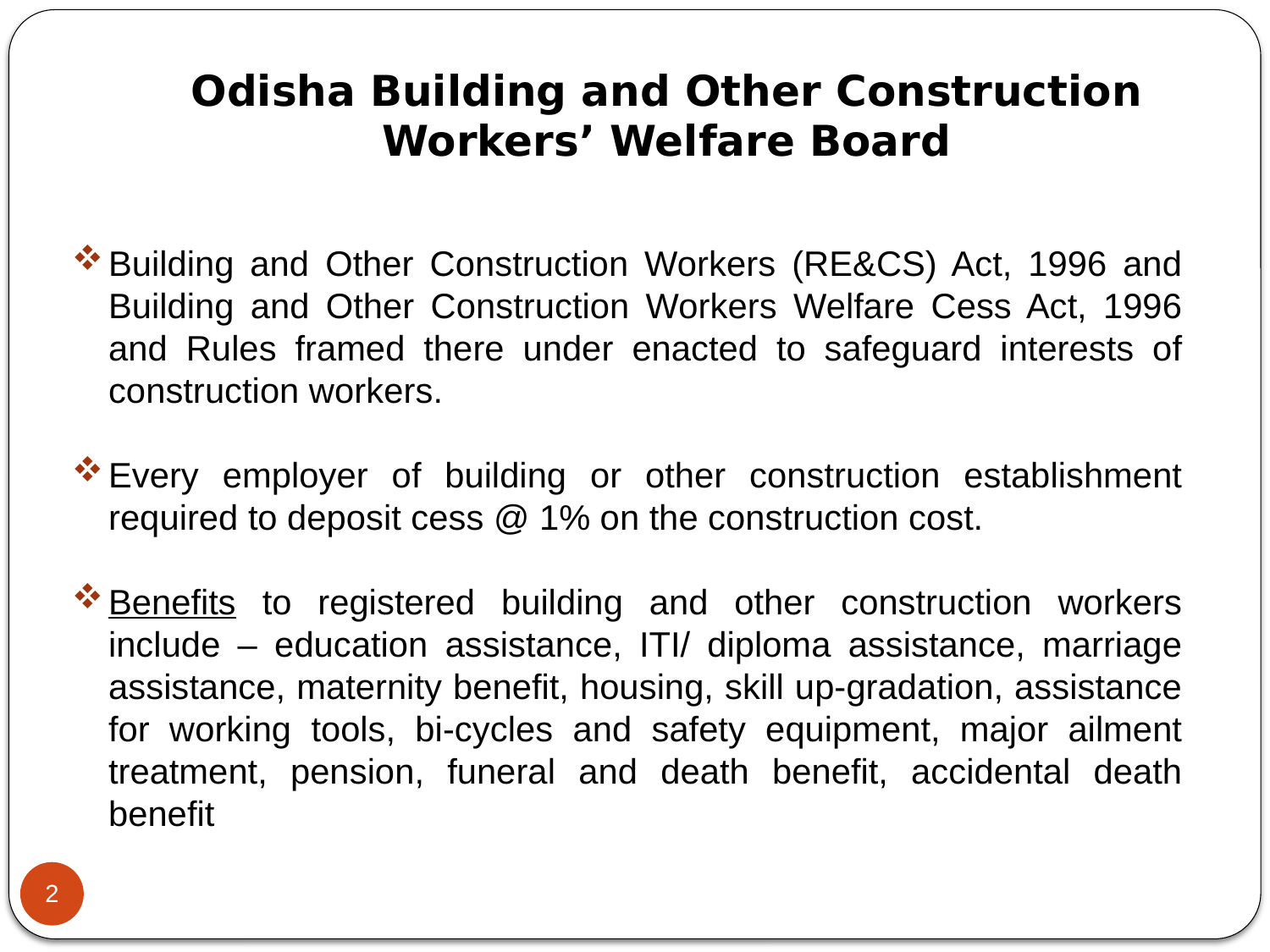

# Odisha Building and Other Construction Workers’ Welfare Board

Building and Other Construction Workers (RE&CS) Act, 1996 and Building and Other Construction Workers Welfare Cess Act, 1996 and Rules framed there under enacted to safeguard interests of construction workers.

Every employer of building or other construction establishment required to deposit cess @ 1% on the construction cost.

Benefits to registered building and other construction workers include – education assistance, ITI/ diploma assistance, marriage assistance, maternity benefit, housing, skill up-gradation, assistance for working tools, bi-cycles and safety equipment, major ailment treatment, pension, funeral and death benefit, accidental death benefit

2